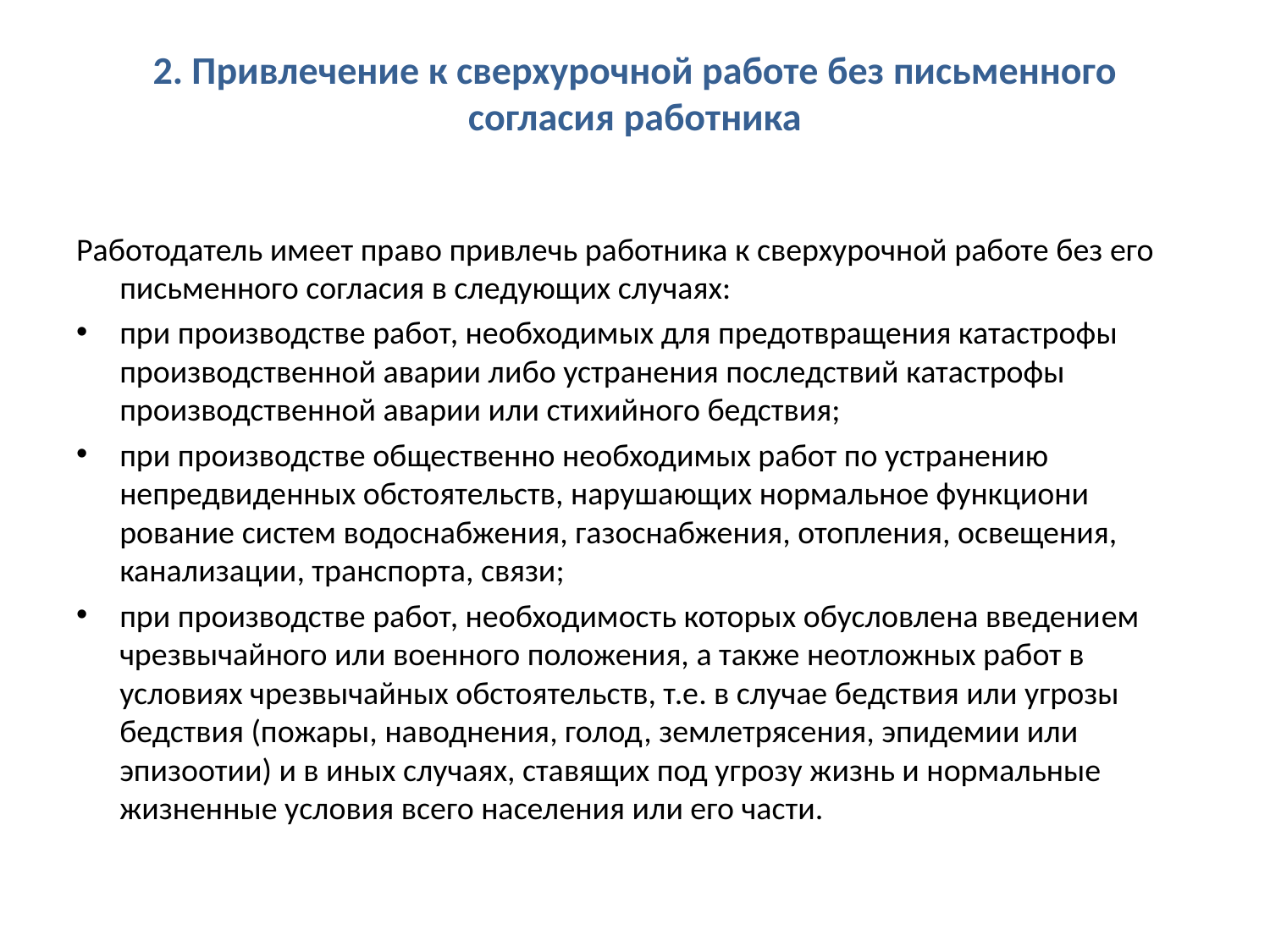

# 2. Привлечение к сверхурочной работе без письменного согласия работника
Работодатель имеет право привлечь работника к сверхурочной работе без его письменного согласия в следующих случаях:
при производстве работ, необходимых для предотвращения катастрофы производственной аварии либо устранения последствий катастрофы производственной аварии или стихийного бедствия;
при производстве общественно необходимых работ по устранению непредвиденных обстоятельств, нарушающих нормальное функциони­рование систем водоснабжения, газоснабжения, отопления, освещения, канализации, транспорта, связи;
при производстве работ, необходимость которых обусловлена введени­ем чрезвычайного или военного положения, а также неотложных работ в условиях чрезвычайных обстоятельств, т.е. в случае бедствия или угрозы бедствия (пожары, наводнения, голод, землетрясения, эпидемии или эпизоотии) и в иных случаях, ставящих под угрозу жизнь и нормальные жизненные условия всего населения или его части.